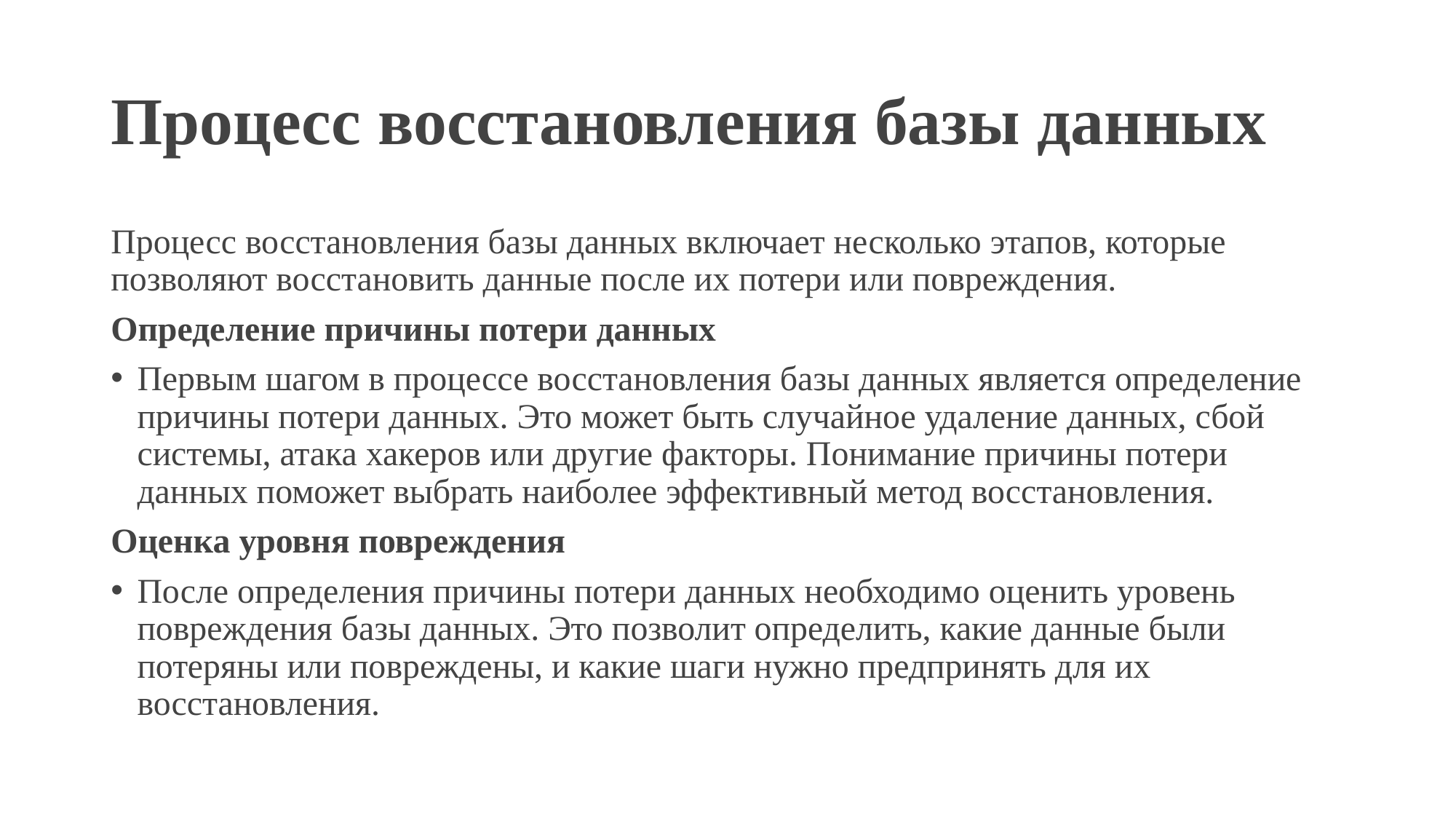

# Процесс восстановления базы данных
Процесс восстановления базы данных включает несколько этапов, которые позволяют восстановить данные после их потери или повреждения.
Определение причины потери данных
Первым шагом в процессе восстановления базы данных является определение причины потери данных. Это может быть случайное удаление данных, сбой системы, атака хакеров или другие факторы. Понимание причины потери данных поможет выбрать наиболее эффективный метод восстановления.
Оценка уровня повреждения
После определения причины потери данных необходимо оценить уровень повреждения базы данных. Это позволит определить, какие данные были потеряны или повреждены, и какие шаги нужно предпринять для их восстановления.